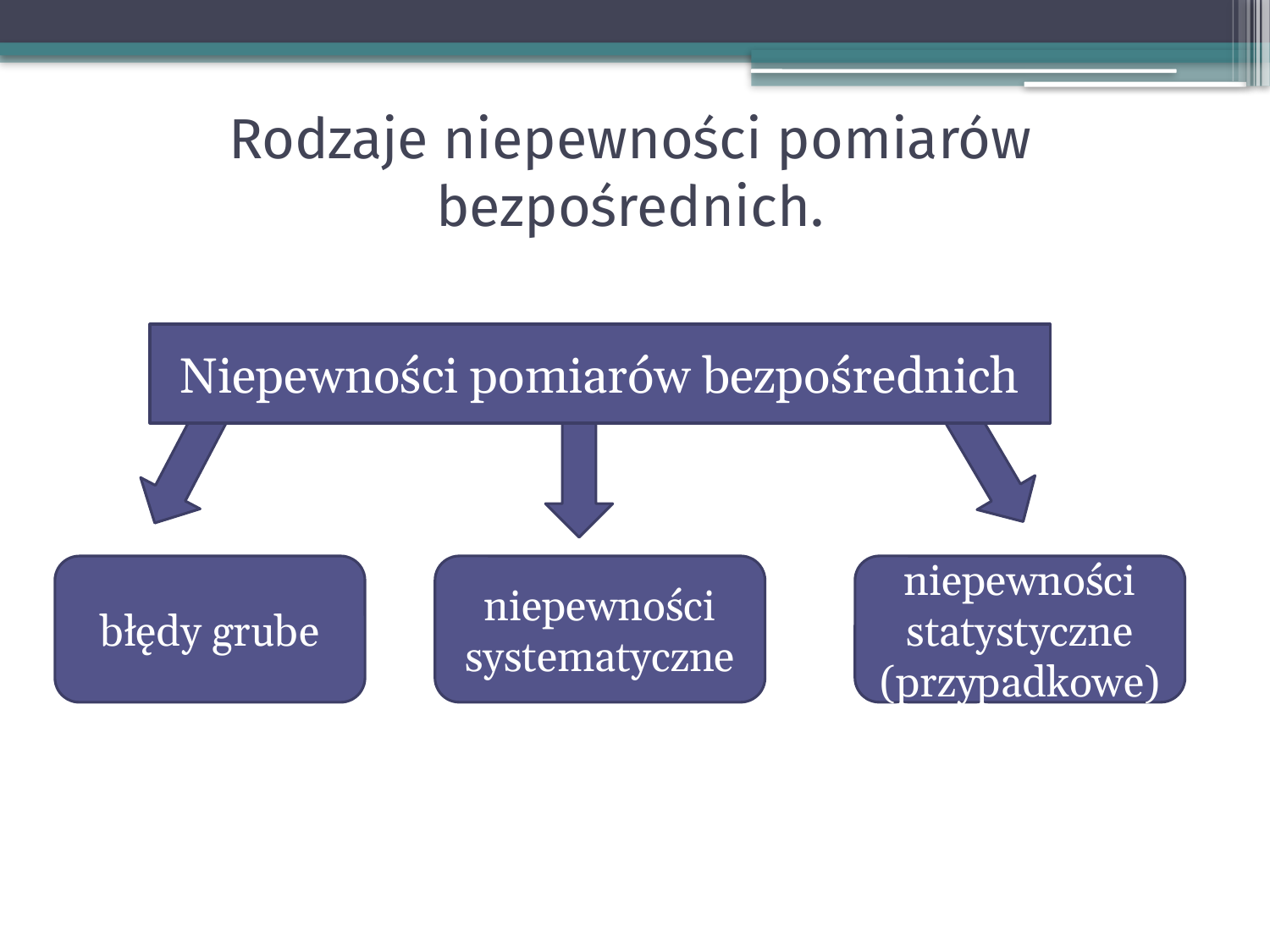

# Rodzaje niepewności pomiarów bezpośrednich.

Niepewności pomiarów bezpośrednich

błędy grube
niepewności systematyczne
niepewności statystyczne (przypadkowe)